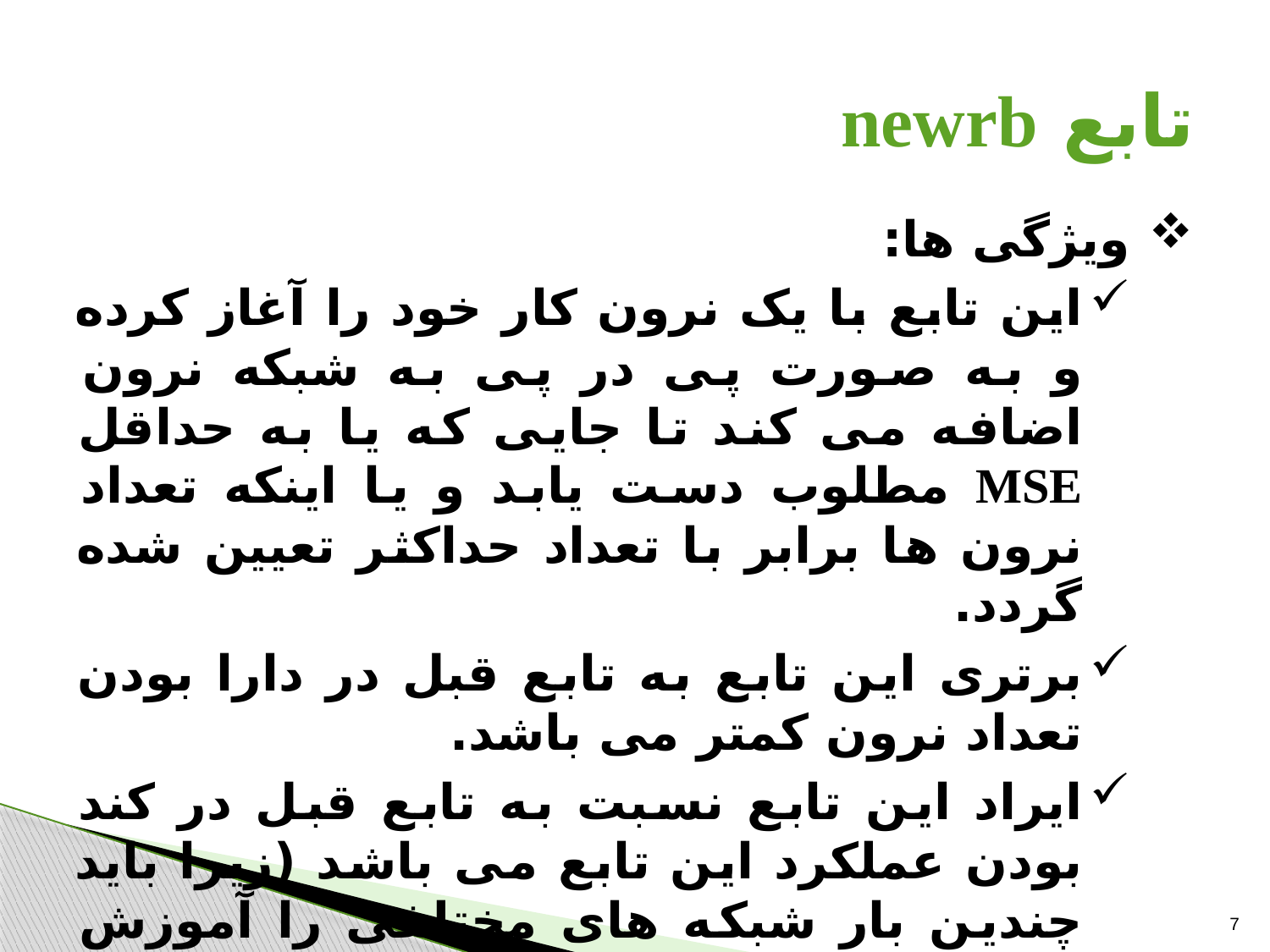

# تابع newrb
ویژگی ها:
این تابع با یک نرون کار خود را آغاز کرده و به صورت پی در پی به شبکه نرون اضافه می کند تا جایی که یا به حداقل MSE مطلوب دست یابد و یا اینکه تعداد نرون ها برابر با تعداد حداکثر تعیین شده گردد.
برتری این تابع به تابع قبل در دارا بودن تعداد نرون کمتر می باشد.
ایراد این تابع نسبت به تابع قبل در کند بودن عملکرد این تابع می باشد (زیرا باید چندین بار شبکه های مختلفی را آموزش دهد).
7